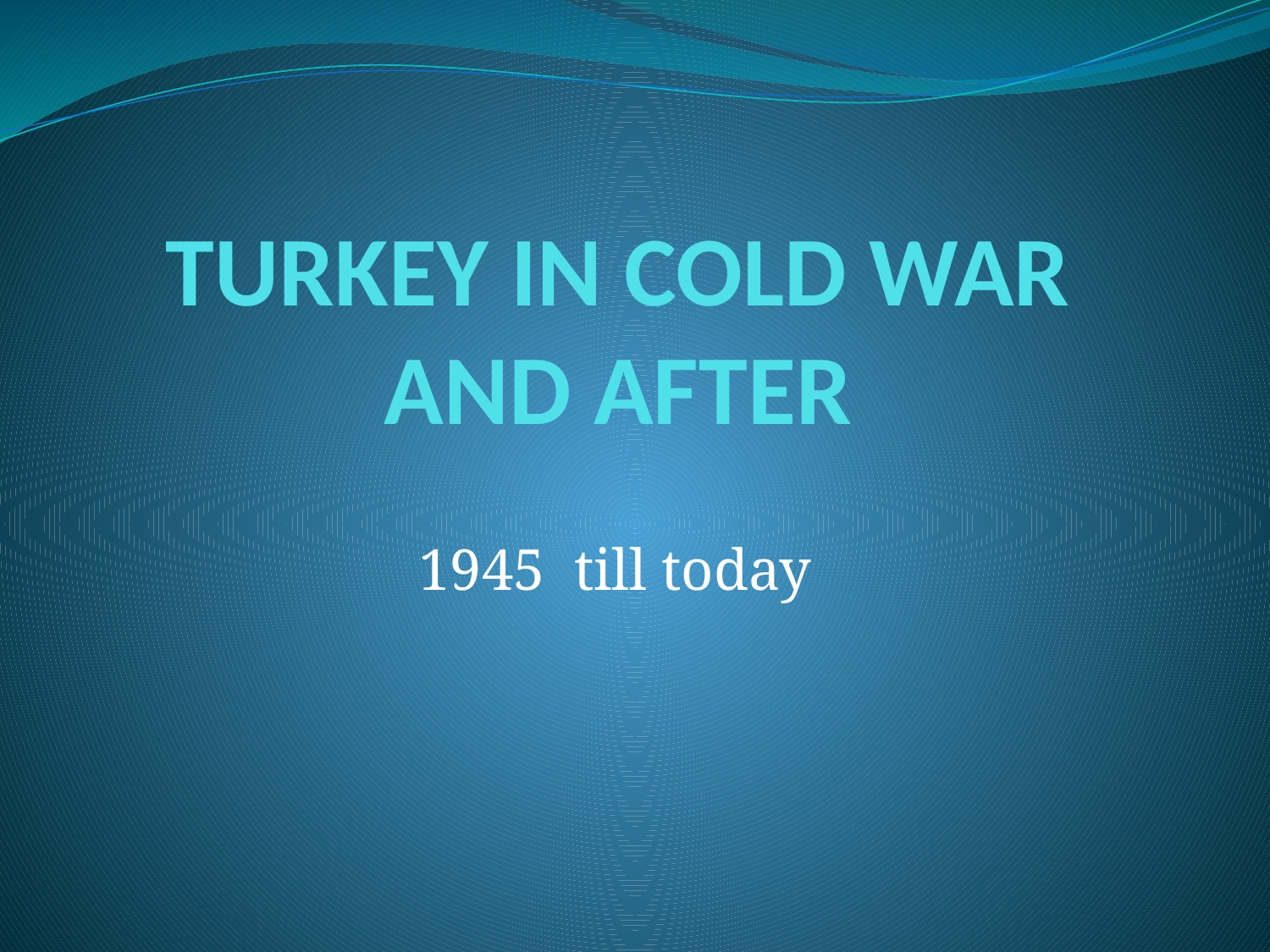

# TURKEY IN COLD WAR AND AFTER

1945  till today